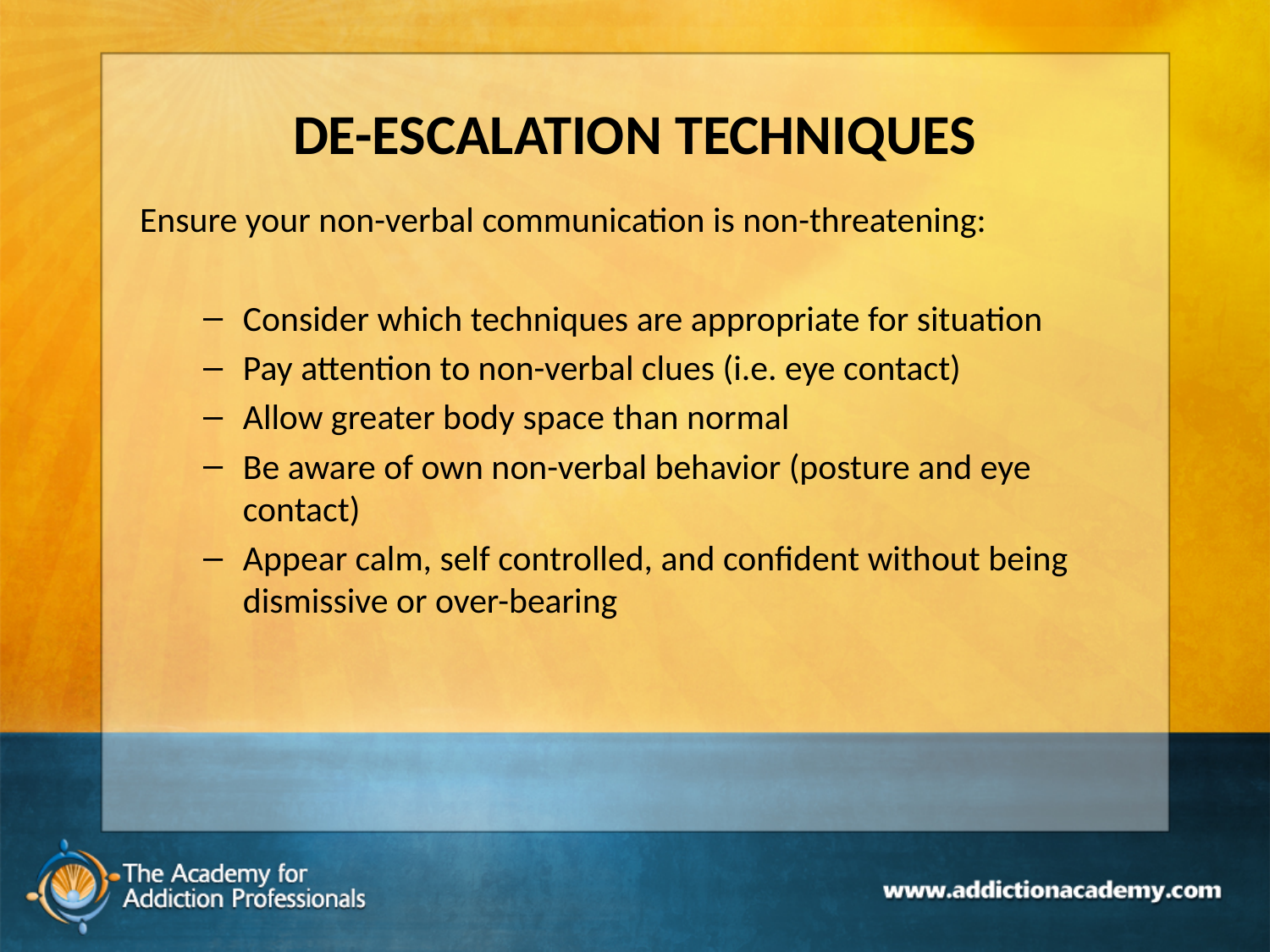

# DE-ESCALATION TECHNIQUES
Ensure your non-verbal communication is non-threatening:

Consider which techniques are appropriate for situation
Pay attention to non-verbal clues (i.e. eye contact)
Allow greater body space than normal
Be aware of own non-verbal behavior (posture and eye contact)
Appear calm, self controlled, and confident without being dismissive or over-bearing